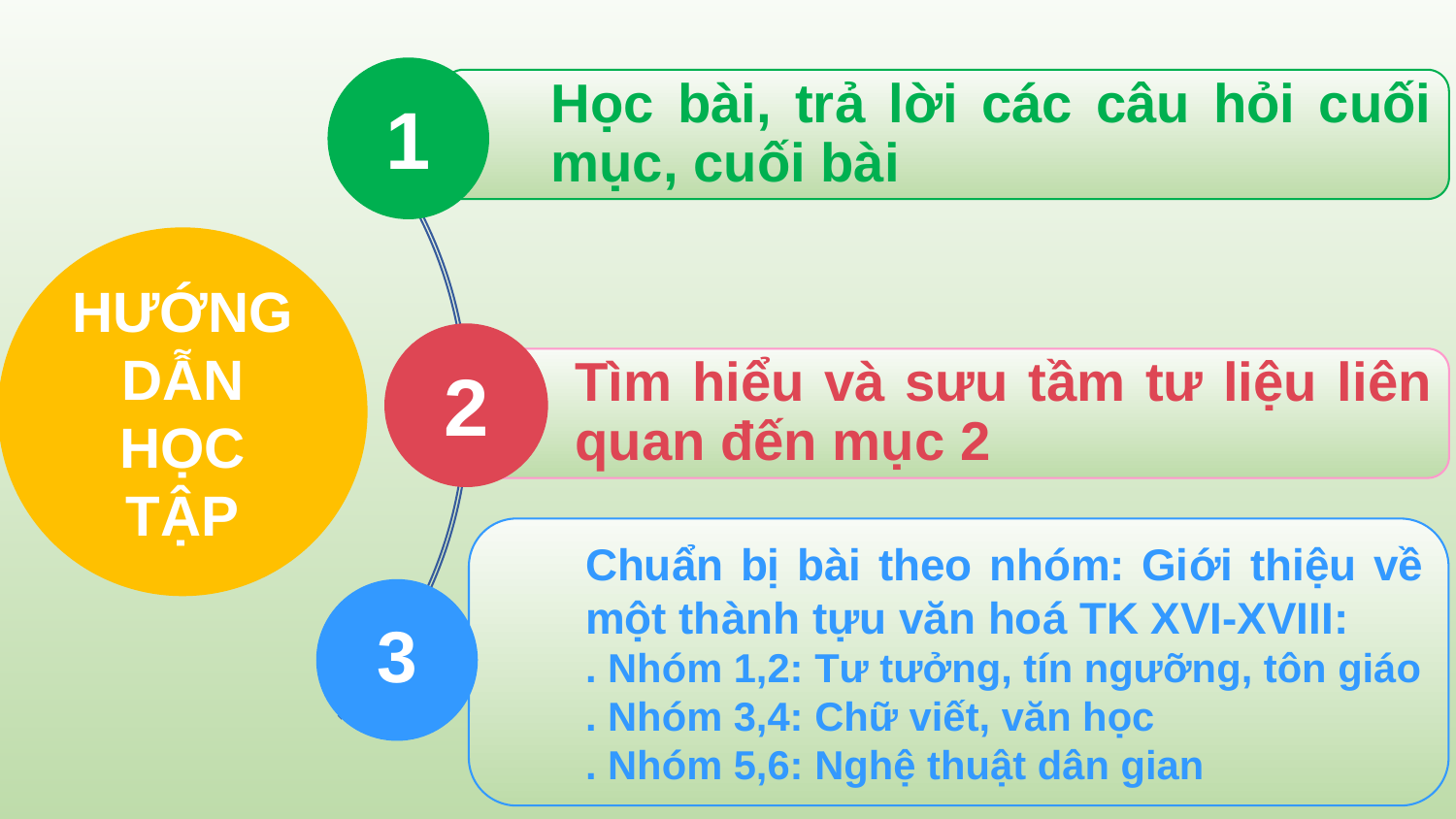

1
Học bài, trả lời các câu hỏi cuối mục, cuối bài
HƯỚNG DẪN HỌC TẬP
2
Tìm hiểu và sưu tầm tư liệu liên quan đến mục 2
Chuẩn bị bài theo nhóm: Giới thiệu về một thành tựu văn hoá TK XVI-XVIII:
. Nhóm 1,2: Tư tưởng, tín ngưỡng, tôn giáo
. Nhóm 3,4: Chữ viết, văn học
. Nhóm 5,6: Nghệ thuật dân gian
3